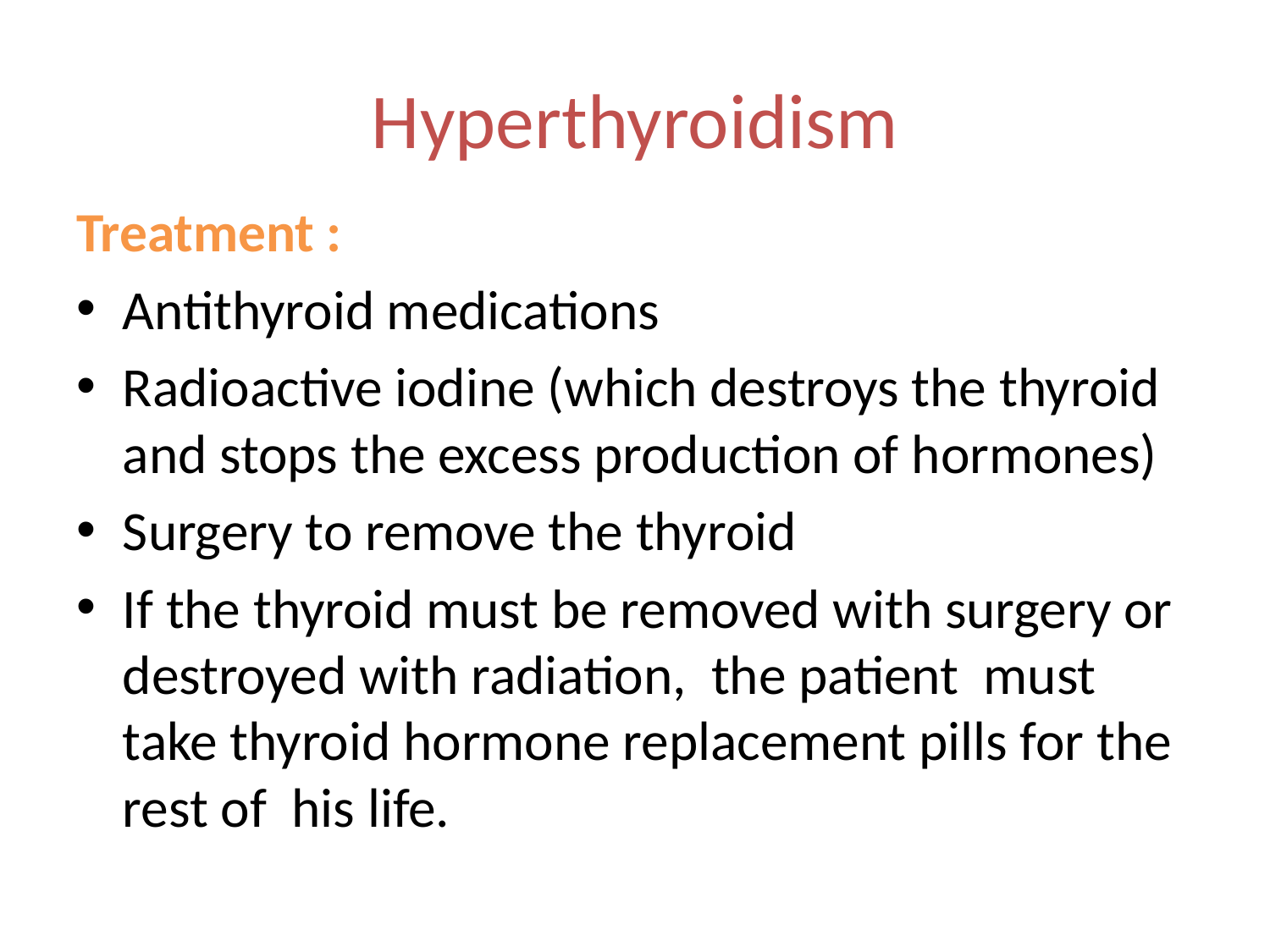

# Hyperthyroidism
Treatment :
Antithyroid medications
Radioactive iodine (which destroys the thyroid and stops the excess production of hormones)
Surgery to remove the thyroid
If the thyroid must be removed with surgery or destroyed with radiation,  the patient  must take thyroid hormone replacement pills for the rest of  his life.